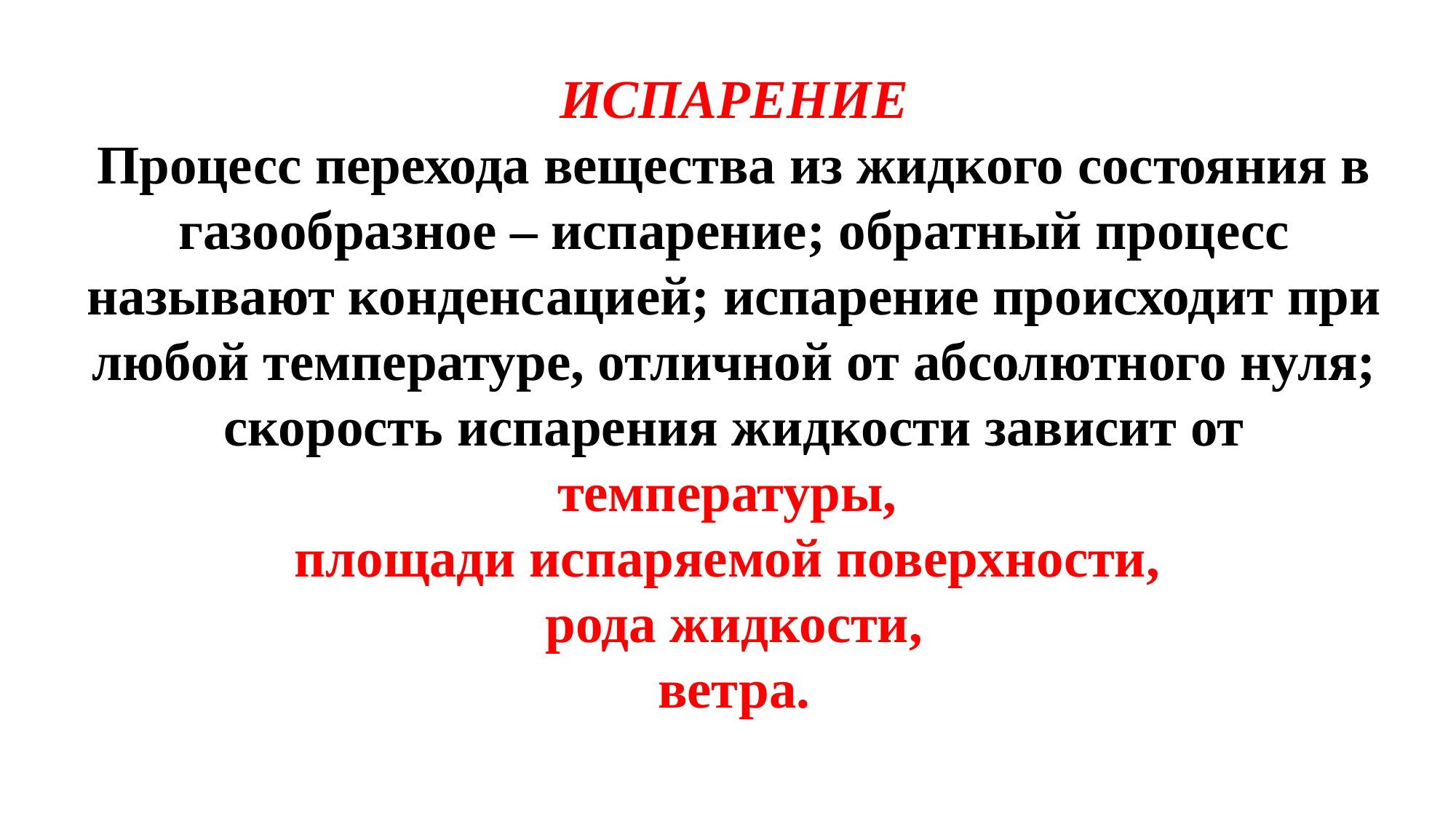

ИСПАРЕНИЕ
Процесс перехода вещества из жидкого состояния в газообразное – испарение; обратный процесс называют конденсацией; испарение происходит при любой температуре, отличной от абсолютного нуля; скорость испарения жидкости зависит от температуры,
площади испаряемой поверхности,
рода жидкости,
ветра.